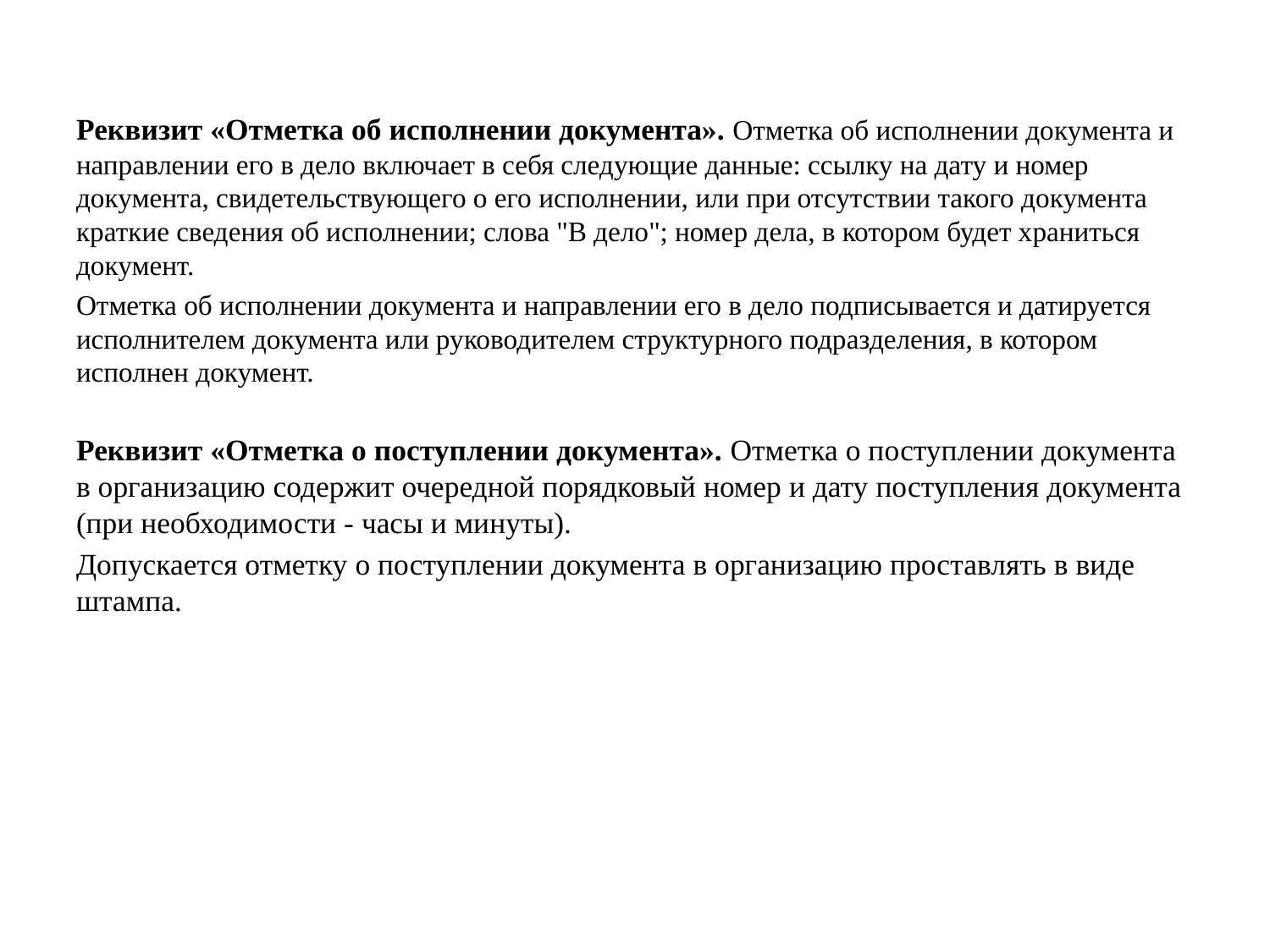

Реквизит «Отметка об исполнении документа». Отметка об исполнении документа и направлении его в дело включает в себя следующие данные: ссылку на дату и номер документа, свидетельствующего о его исполнении, или при отсутствии такого документа краткие сведения об исполнении; слова "В дело"; номер дела, в котором будет храниться документ.
Отметка об исполнении документа и направлении его в дело подписывается и датируется исполнителем документа или руководителем структурного подразделения, в котором исполнен документ.

Реквизит «Отметка о поступлении документа». Отметка о поступлении документа в организацию содержит очередной порядковый номер и дату поступления документа (при необходимости - часы и минуты).
Допускается отметку о поступлении документа в организацию проставлять в виде штампа.